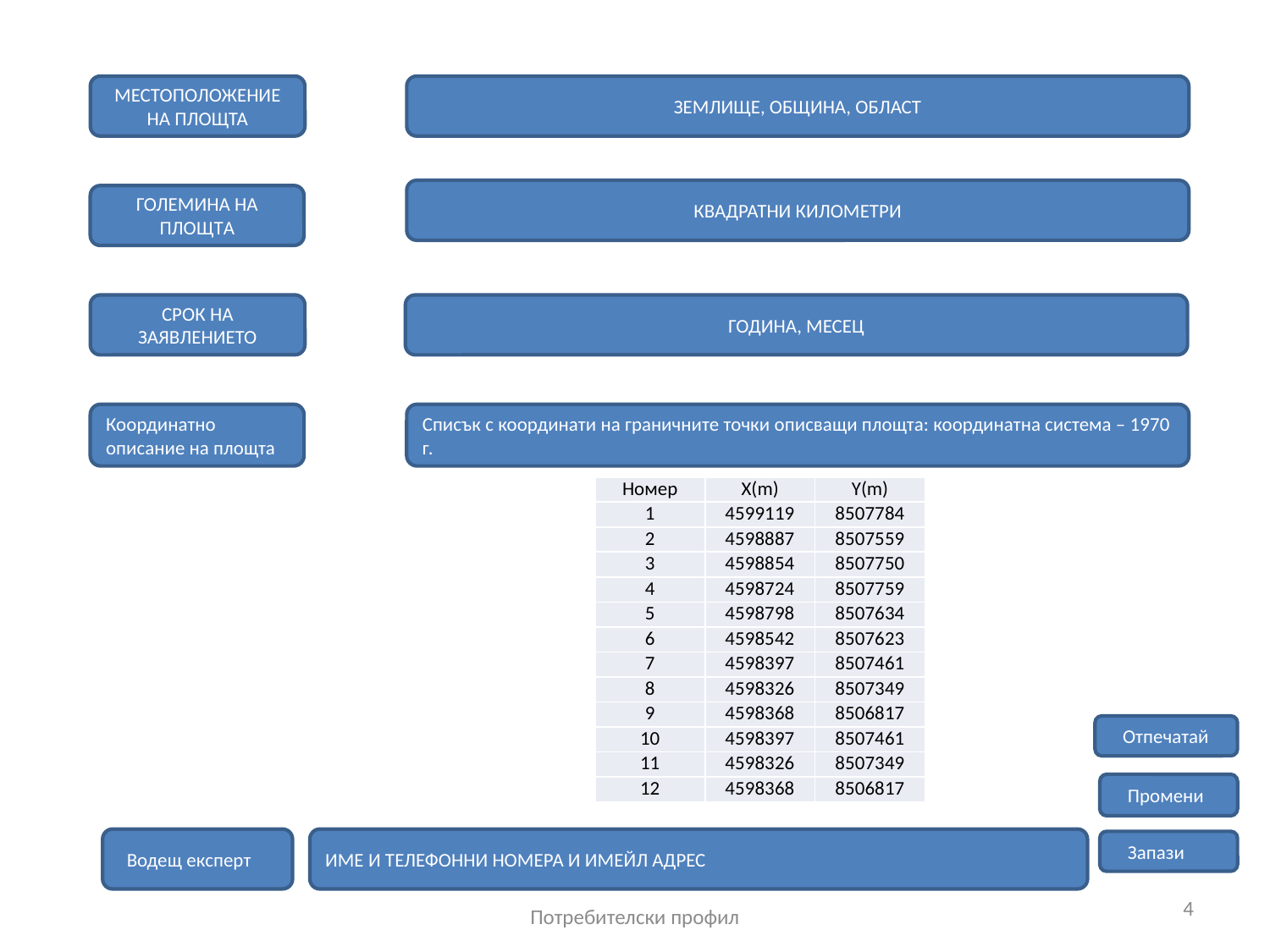

Местоположение на площта
Землище, община, област
Квадратни километри
Големина на площtа
Срок на заявлението
Година, месец

Координатно описание на площта
Списък с координати на граничните точки описващи площта: координатна система – 1970 г.
| Номер | X(m) | Y(m) |
| --- | --- | --- |
| 1 | 4599119 | 8507784 |
| 2 | 4598887 | 8507559 |
| 3 | 4598854 | 8507750 |
| 4 | 4598724 | 8507759 |
| 5 | 4598798 | 8507634 |
| 6 | 4598542 | 8507623 |
| 7 | 4598397 | 8507461 |
| 8 | 4598326 | 8507349 |
| 9 | 4598368 | 8506817 |
| 10 | 4598397 | 8507461 |
| 11 | 4598326 | 8507349 |
| 12 | 4598368 | 8506817 |
   Отпечатай
   Промени
  Водещ експерт
Име и телефонни номера и имейл адрес
   Запази
4

Потребителски профил